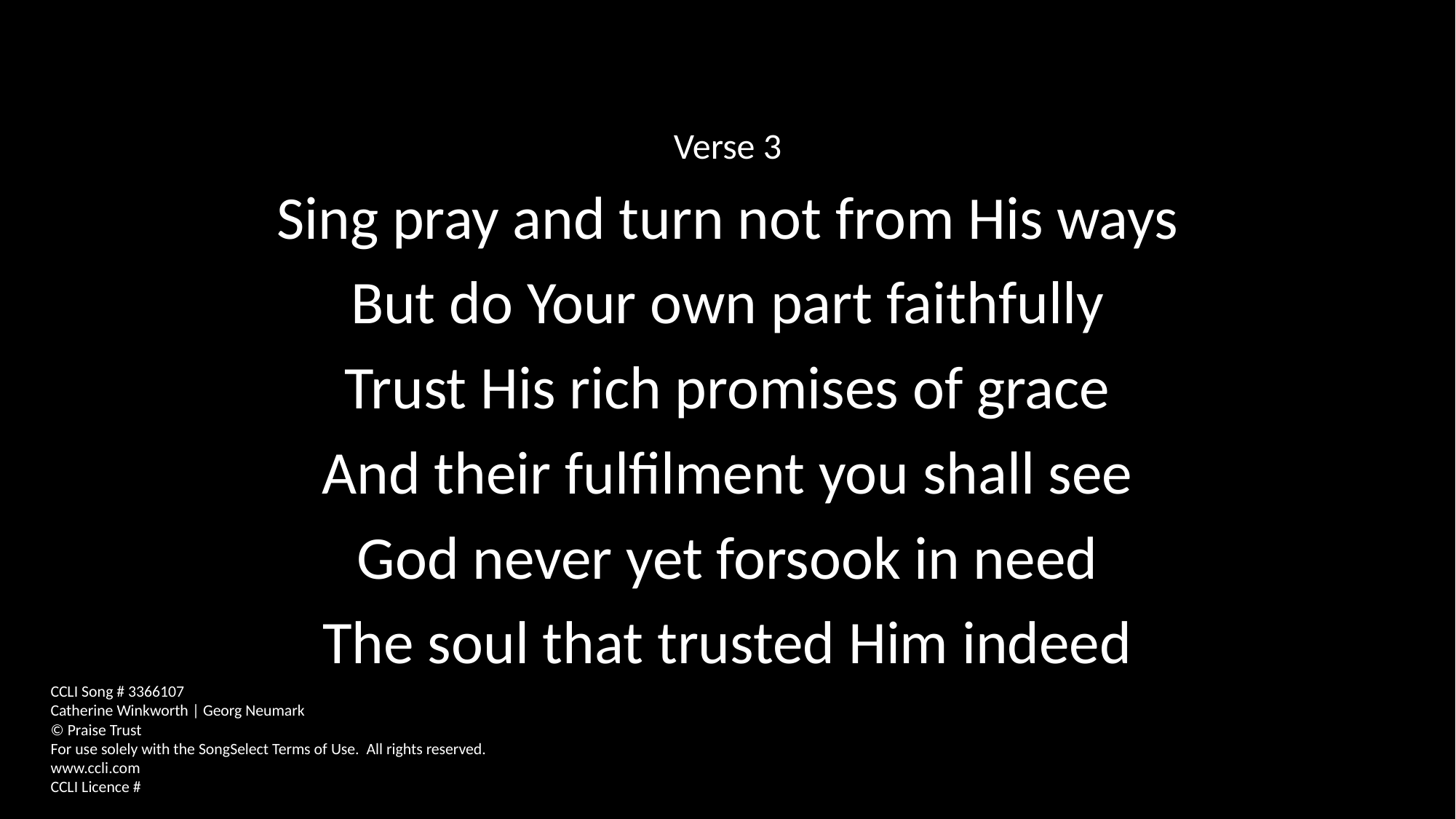

Verse 3
Sing pray and turn not from His ways
But do Your own part faithfully
Trust His rich promises of grace
And their fulfilment you shall see
God never yet forsook in need
The soul that trusted Him indeed
CCLI Song # 3366107
Catherine Winkworth | Georg Neumark
© Praise Trust
For use solely with the SongSelect Terms of Use.  All rights reserved. www.ccli.com
CCLI Licence #